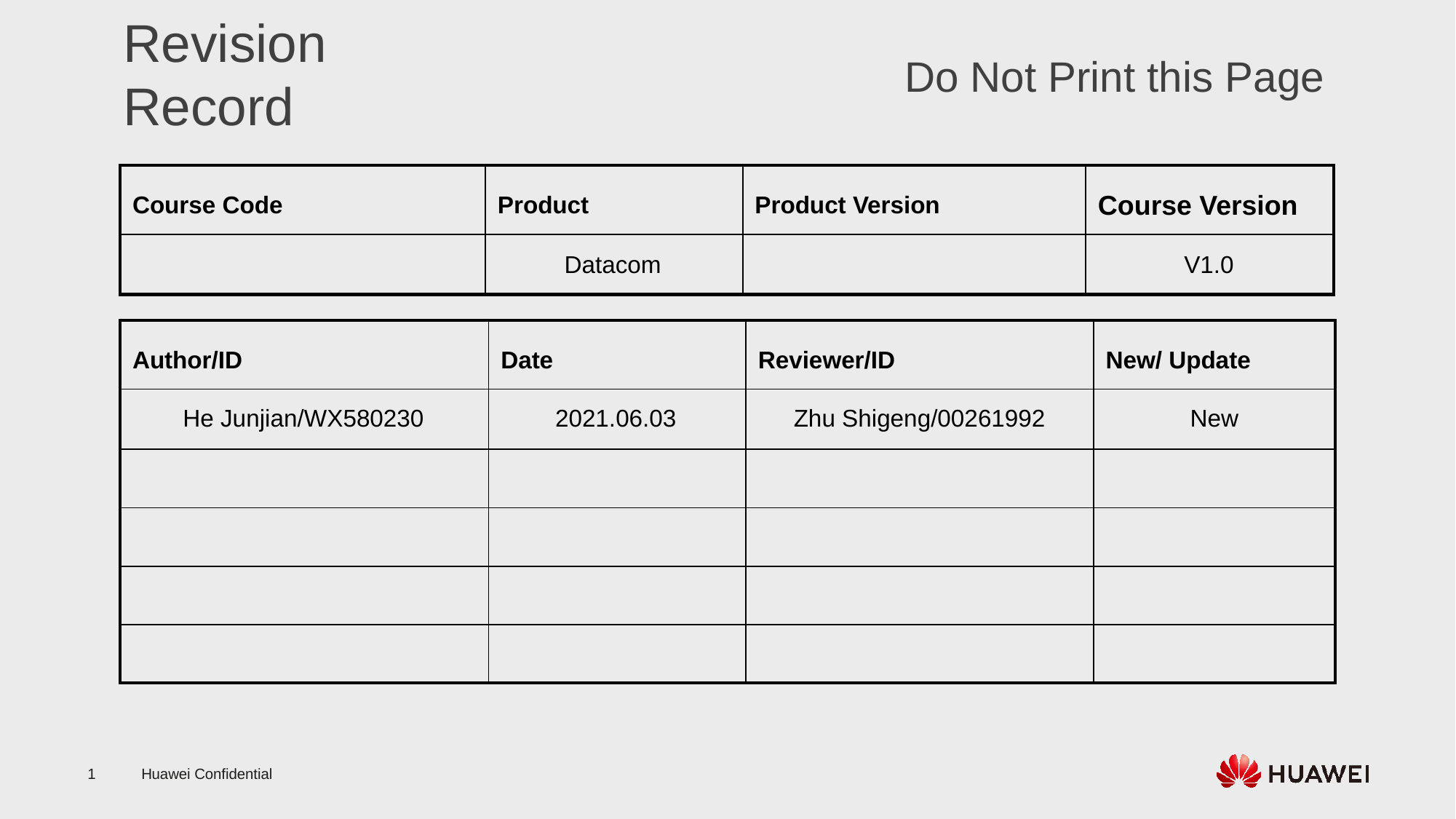

Datacom

V1.0
He Junjian/WX580230
2021.06.03
Zhu Shigeng/00261992
New